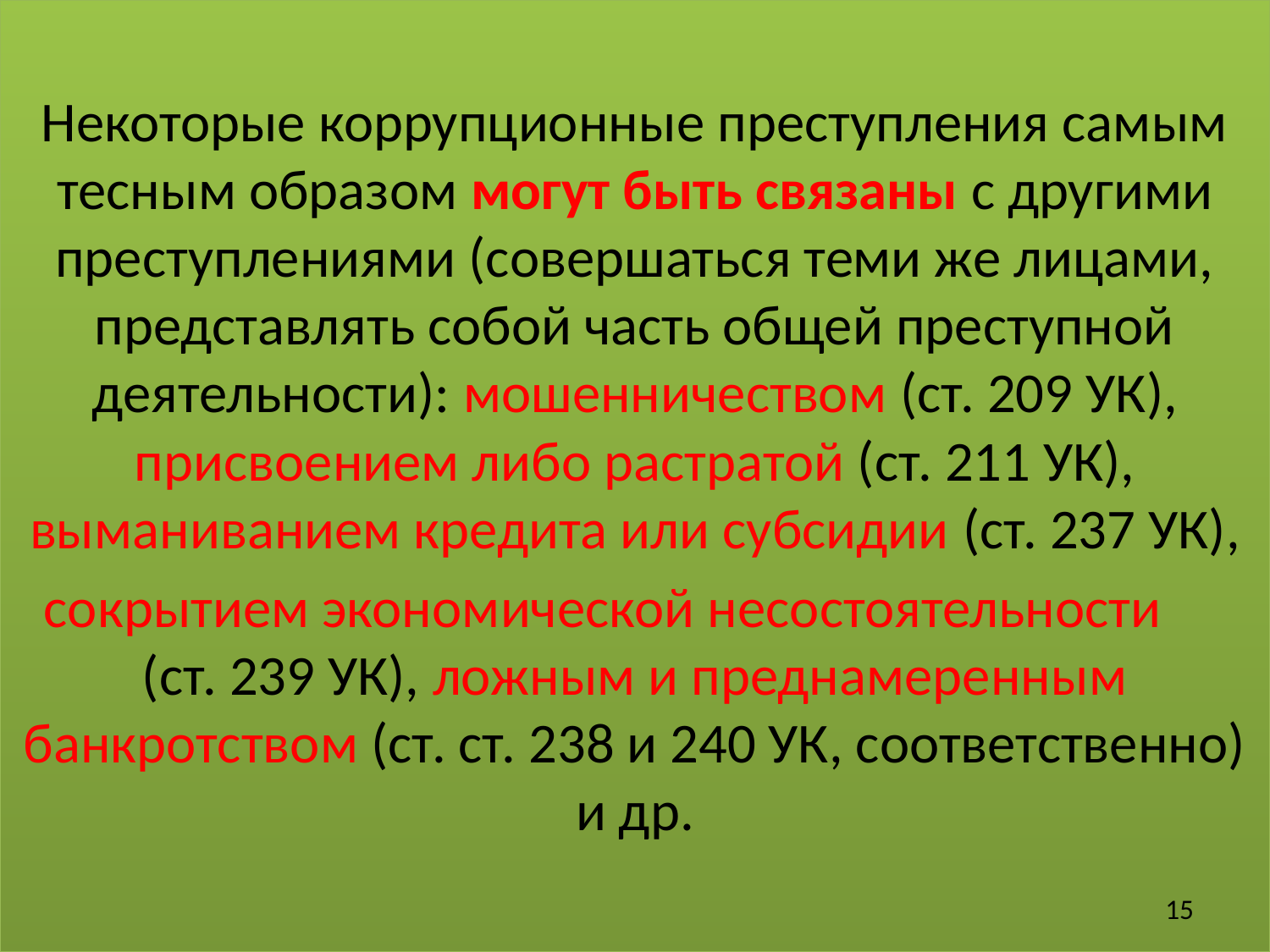

Некоторые коррупционные преступления самым тесным образом могут быть связаны с другими преступлениями (совершаться теми же лицами, представлять собой часть общей преступной деятельности): мошенничеством (ст. 209 УК), присвоением либо растратой (ст. 211 УК), выманиванием кредита или субсидии (ст. 237 УК),
сокрытием экономической несостоятельности      (ст. 239 УК), ложным и преднамеренным банкротством (ст. ст. 238 и 240 УК, соответственно) и др.
#
15